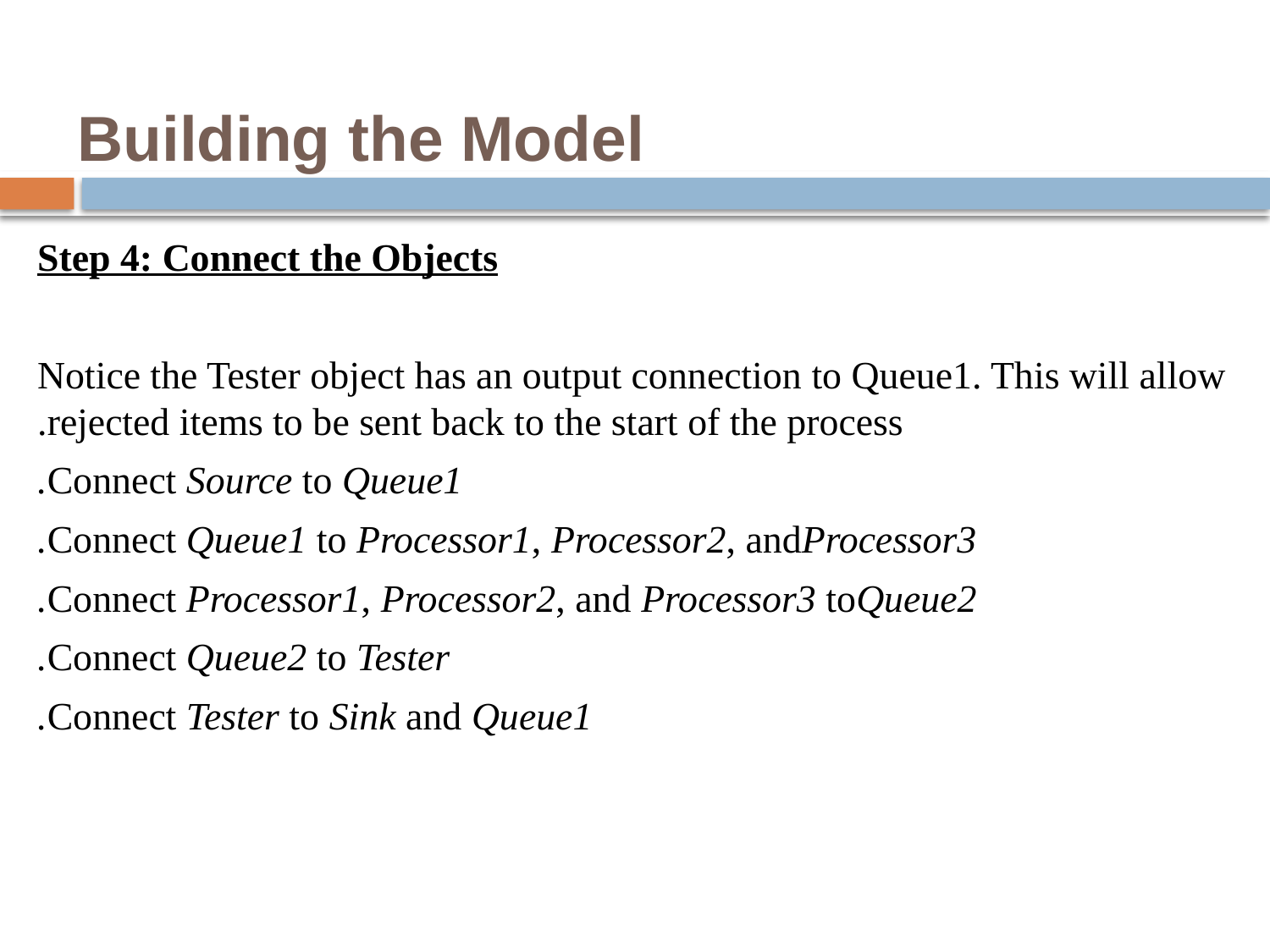

# Building the Model
Step 4: Connect the Objects

Notice the Tester object has an output connection to Queue1. This will allow rejected items to be sent back to the start of the process.
Connect Source to Queue1.
Connect Queue1 to Processor1, Processor2, andProcessor3.
Connect Processor1, Processor2, and Processor3 toQueue2.
Connect Queue2 to Tester.
Connect Tester to Sink and Queue1.